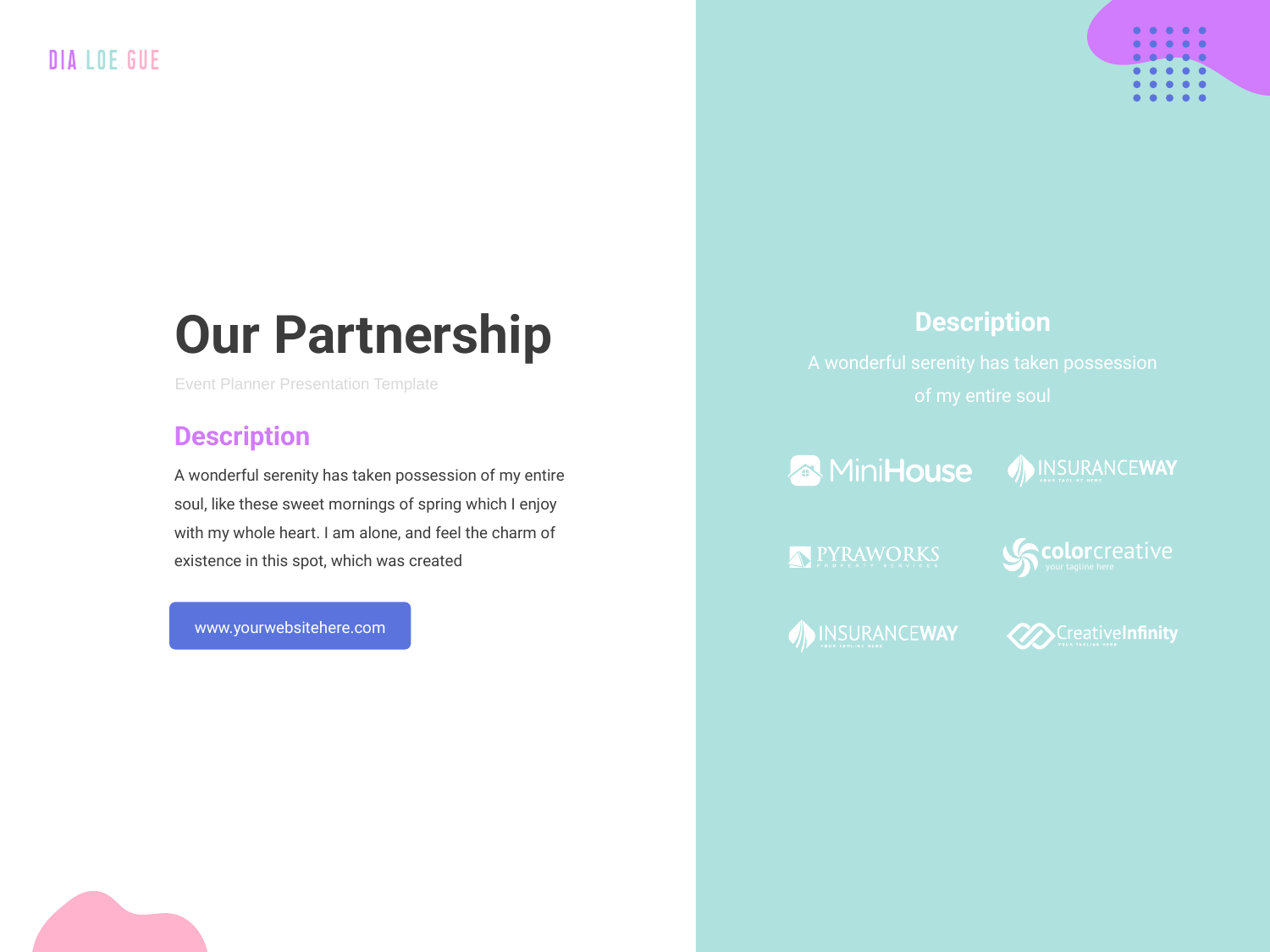

# Our Partnership
Description
A wonderful serenity has taken possession of my entire soul
Event Planner Presentation Template
Description
A wonderful serenity has taken possession of my entire soul, like these sweet mornings of spring which I enjoy with my whole heart. I am alone, and feel the charm of existence in this spot, which was created

color
creative

y
our tagline here

www.yourwebsitehere.com